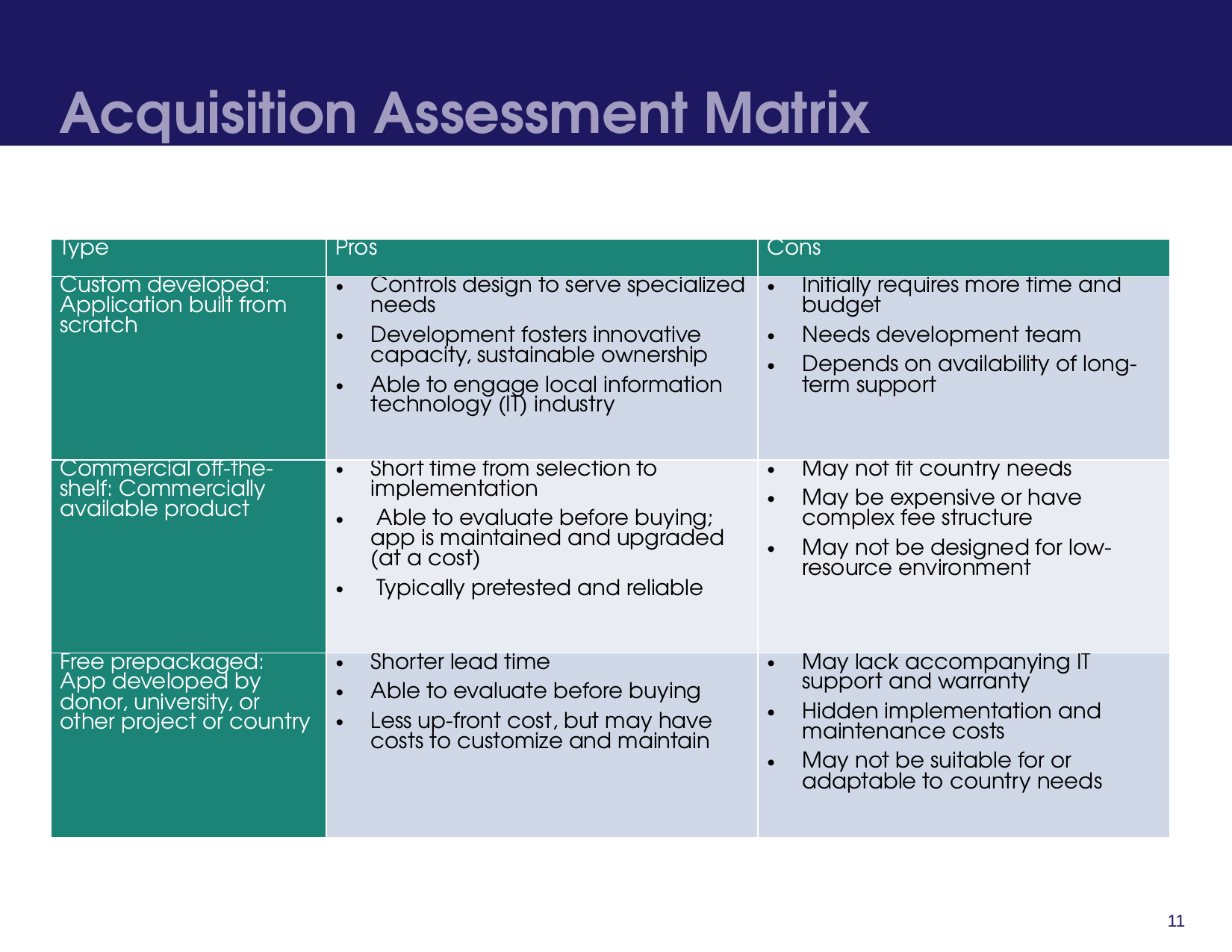

# Acquisition Assessment Matrix
| Type | Pros | Cons |
| --- | --- | --- |
| Custom developed: Application built from scratch | Controls design to serve specialized needs Development fosters innovative capacity, sustainable ownership Able to engage local information technology (IT) industry | Initially requires more time and budget Needs development team Depends on availability of long-term support |
| Commercial off-the- shelf: Commercially available product | Short time from selection to implementation Able to evaluate before buying; app is maintained and upgraded (at a cost) Typically pretested and reliable | May not fit country needs May be expensive or have complex fee structure May not be designed for low-resource environment |
| Free prepackaged: App developed by donor, university, or other project or country | Shorter lead time Able to evaluate before buying Less up-front cost, but may have costs to customize and maintain | May lack accompanying IT support and warranty Hidden implementation and maintenance costs May not be suitable for or adaptable to country needs |

11